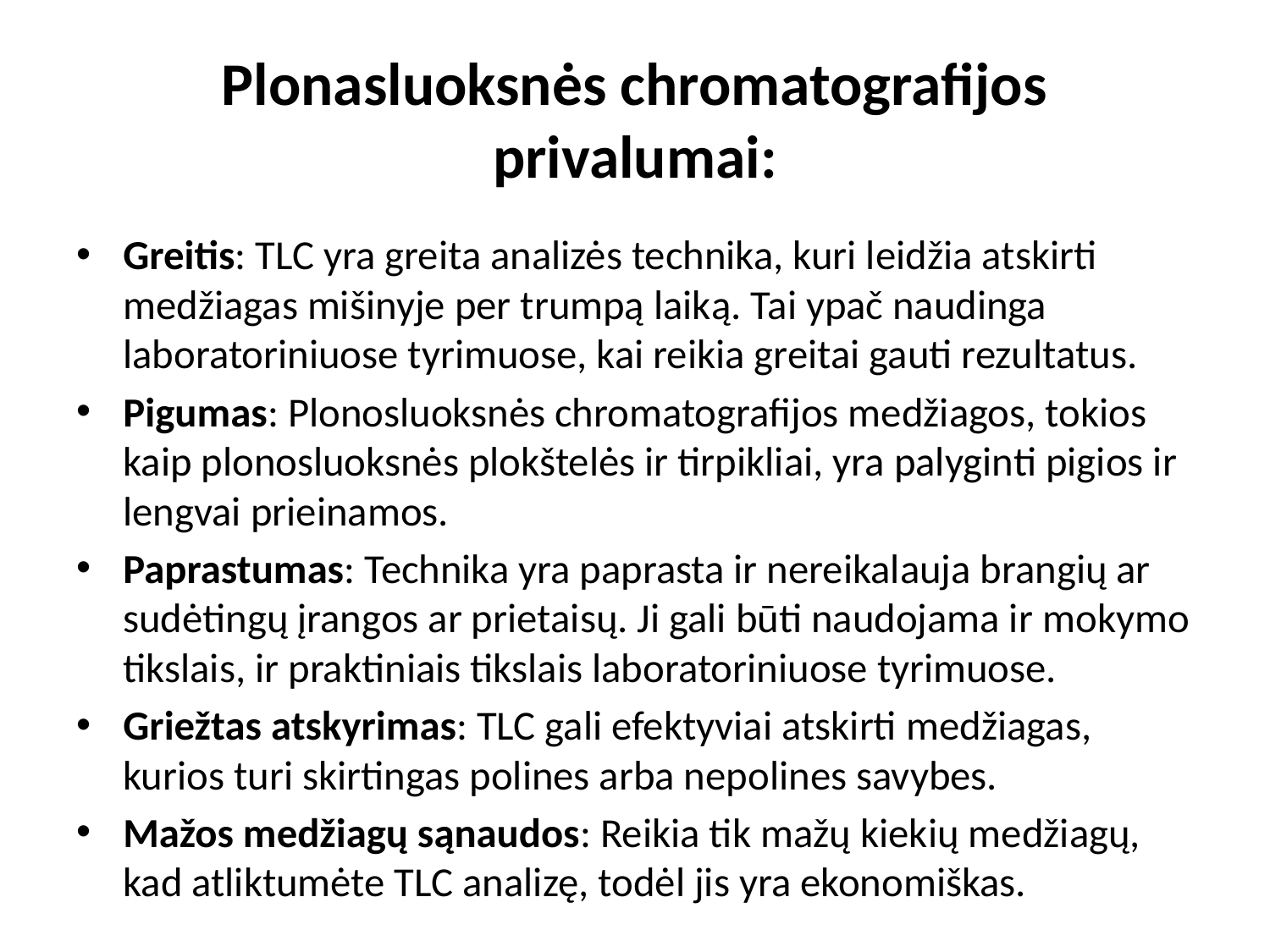

# Plonasluoksnės chromatografijos privalumai:
Greitis: TLC yra greita analizės technika, kuri leidžia atskirti medžiagas mišinyje per trumpą laiką. Tai ypač naudinga laboratoriniuose tyrimuose, kai reikia greitai gauti rezultatus.
Pigumas: Plonosluoksnės chromatografijos medžiagos, tokios kaip plonosluoksnės plokštelės ir tirpikliai, yra palyginti pigios ir lengvai prieinamos.
Paprastumas: Technika yra paprasta ir nereikalauja brangių ar sudėtingų įrangos ar prietaisų. Ji gali būti naudojama ir mokymo tikslais, ir praktiniais tikslais laboratoriniuose tyrimuose.
Griežtas atskyrimas: TLC gali efektyviai atskirti medžiagas, kurios turi skirtingas polines arba nepolines savybes.
Mažos medžiagų sąnaudos: Reikia tik mažų kiekių medžiagų, kad atliktumėte TLC analizę, todėl jis yra ekonomiškas.